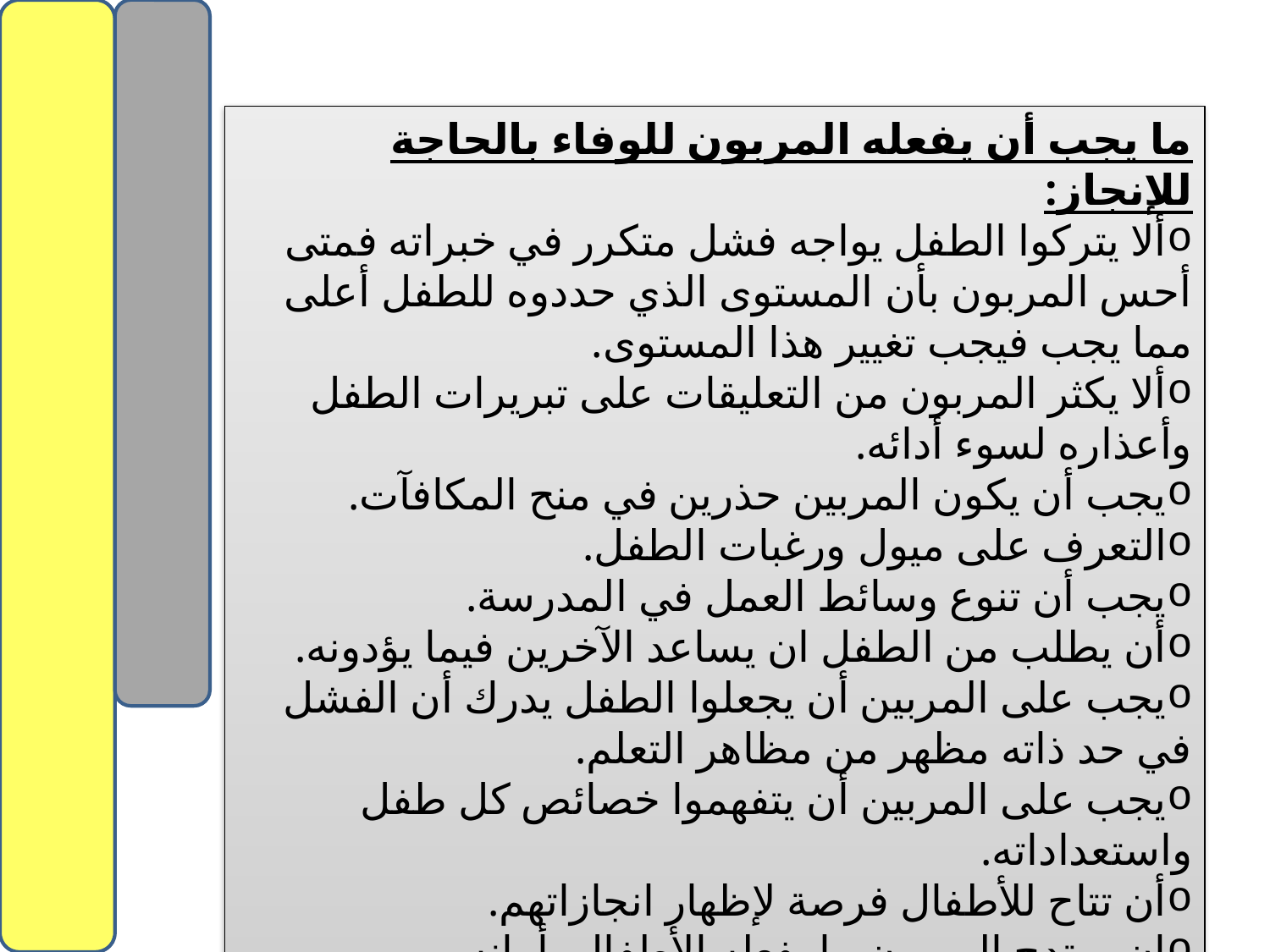

ما يجب أن يفعله المربون للوفاء بالحاجة للإنجاز:
ألا يتركوا الطفل يواجه فشل متكرر في خبراته فمتى أحس المربون بأن المستوى الذي حددوه للطفل أعلى مما يجب فيجب تغيير هذا المستوى.
ألا يكثر المربون من التعليقات على تبريرات الطفل وأعذاره لسوء أدائه.
يجب أن يكون المربين حذرين في منح المكافآت.
التعرف على ميول ورغبات الطفل.
يجب أن تنوع وسائط العمل في المدرسة.
أن يطلب من الطفل ان يساعد الآخرين فيما يؤدونه.
يجب على المربين أن يجعلوا الطفل يدرك أن الفشل في حد ذاته مظهر من مظاهر التعلم.
يجب على المربين أن يتفهموا خصائص كل طفل واستعداداته.
أن تتاح للأطفال فرصة لإظهار انجازاتهم.
ان يمتدح المربون ما يفعله الأطفال بأمانه.